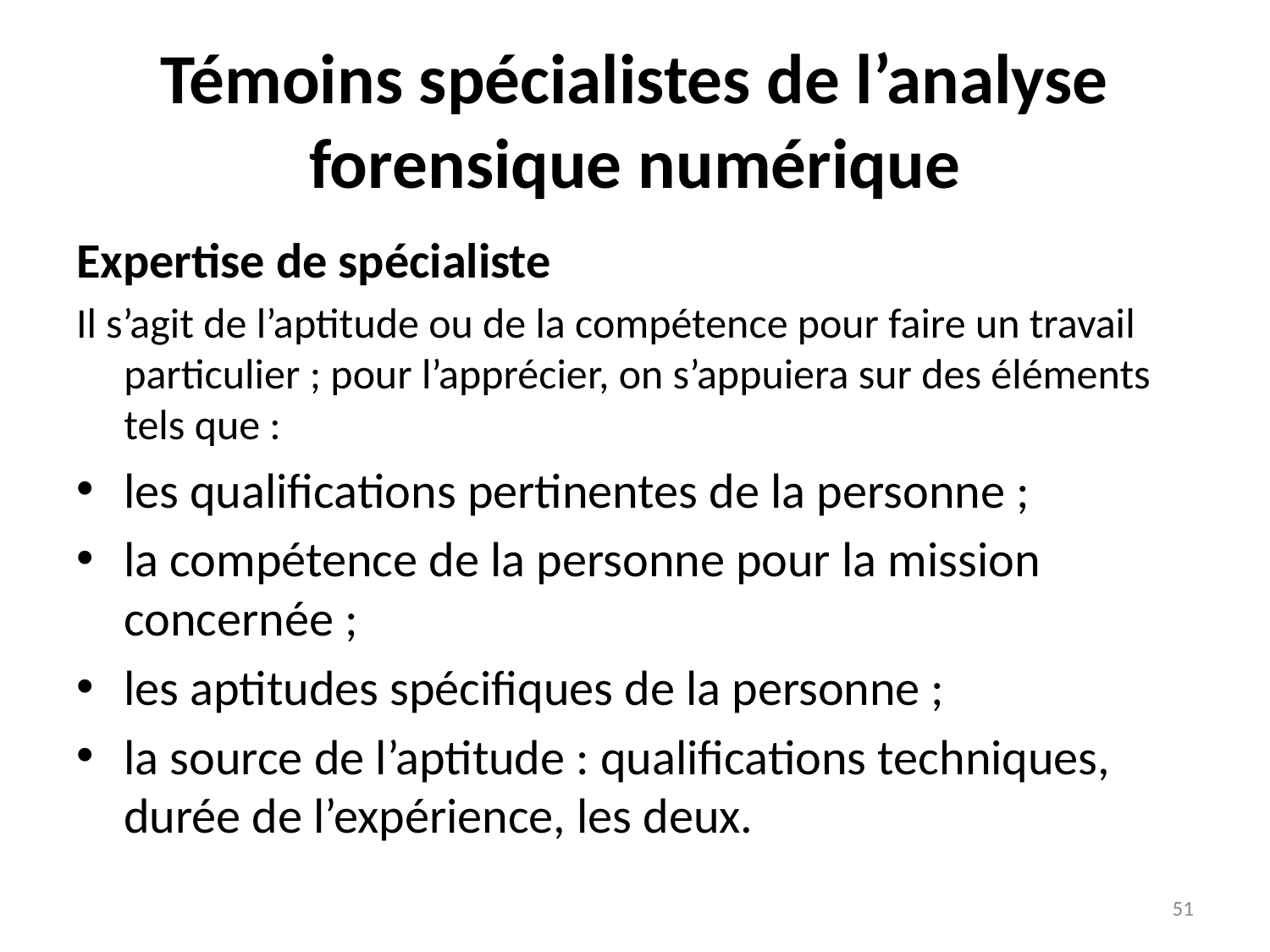

# Témoins spécialistes de l’analyse forensique numérique
Expertise de spécialiste
Il s’agit de l’aptitude ou de la compétence pour faire un travail particulier ; pour l’apprécier, on s’appuiera sur des éléments tels que :
les qualifications pertinentes de la personne ;
la compétence de la personne pour la mission concernée ;
les aptitudes spécifiques de la personne ;
la source de l’aptitude : qualifications techniques, durée de l’expérience, les deux.
51